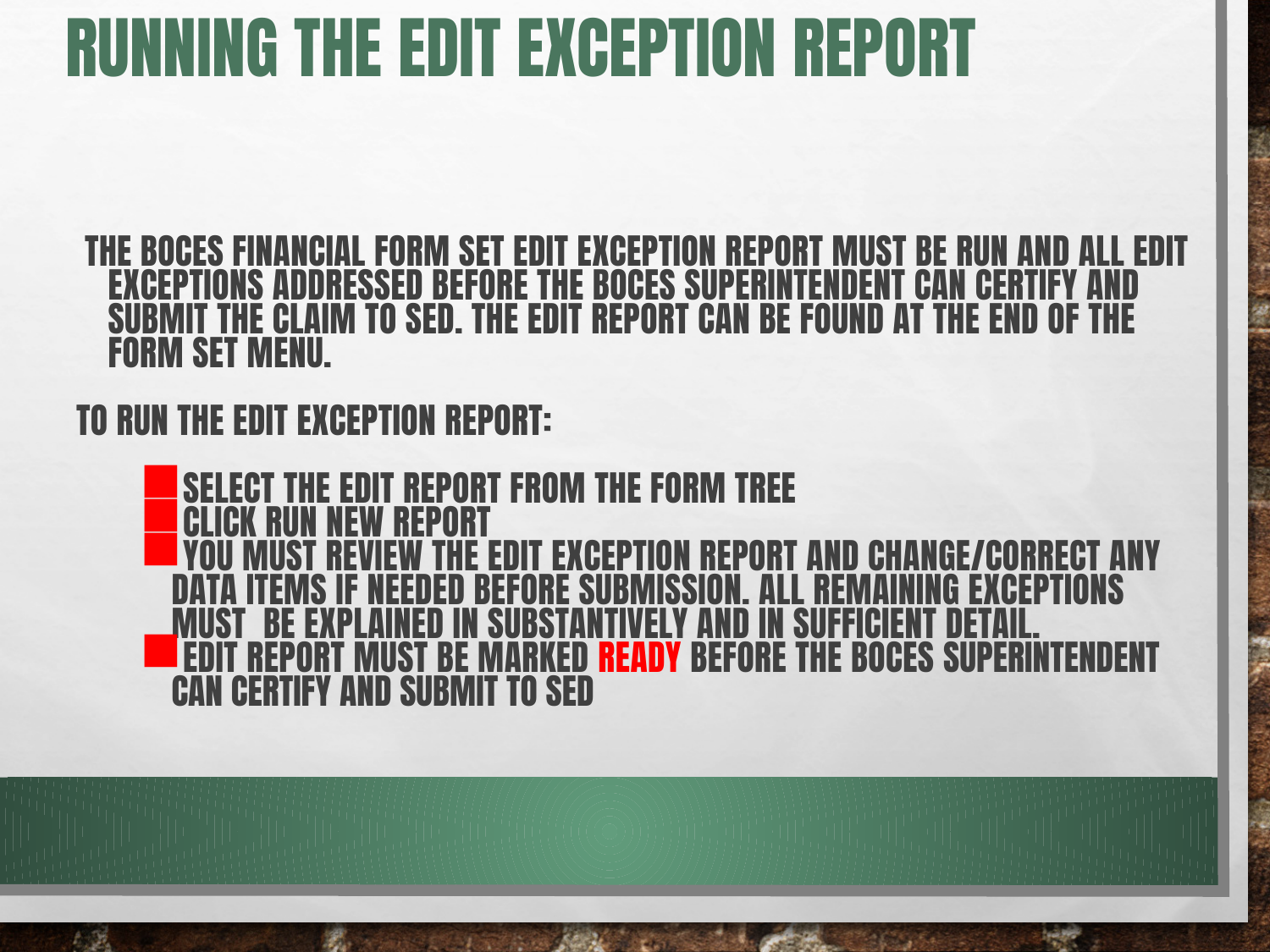

# Running the Edit Exception Report
 The BOCES Financial Form Set Edit Exception Report must be run and all edit exceptions addressed before the BOCES Superintendent can certify and submit the claim to SED. The Edit Report can be found at the end of the form set menu.

To run the edit exception report:

Select the edit report from the Form tree
Click Run New Report
You must Review the edit exception report and change/correct any data items if needed before submission. All remaining exceptions must  be explained in substantively and in sufficient detail.
Edit report must be marked READY before the BOCES Superintendent can Certify and Submit to SED